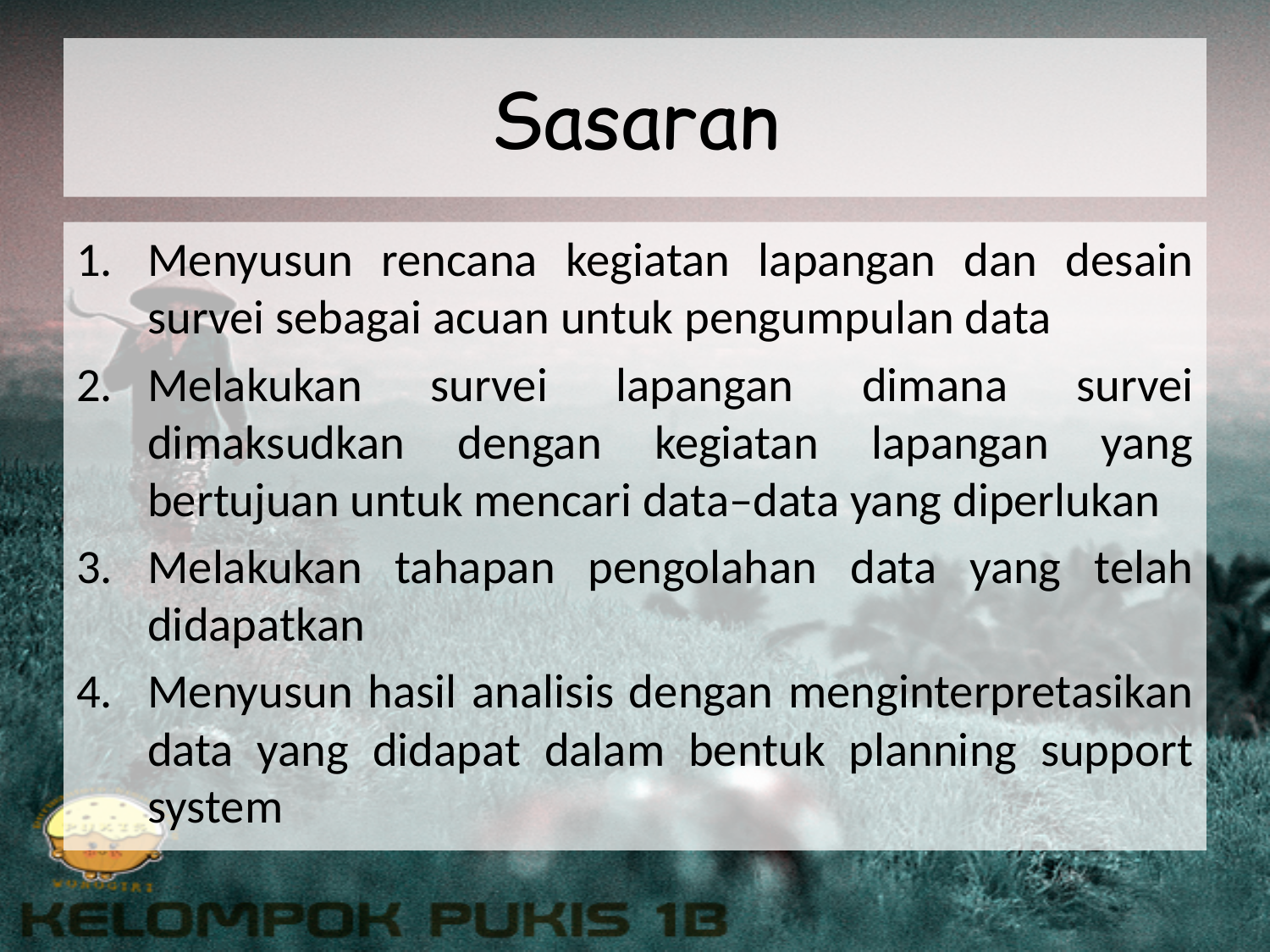

# Sasaran
Menyusun rencana kegiatan lapangan dan desain survei sebagai acuan untuk pengumpulan data
Melakukan survei lapangan dimana survei dimaksudkan dengan kegiatan lapangan yang bertujuan untuk mencari data–data yang diperlukan
Melakukan tahapan pengolahan data yang telah didapatkan
Menyusun hasil analisis dengan menginterpretasikan data yang didapat dalam bentuk planning support system